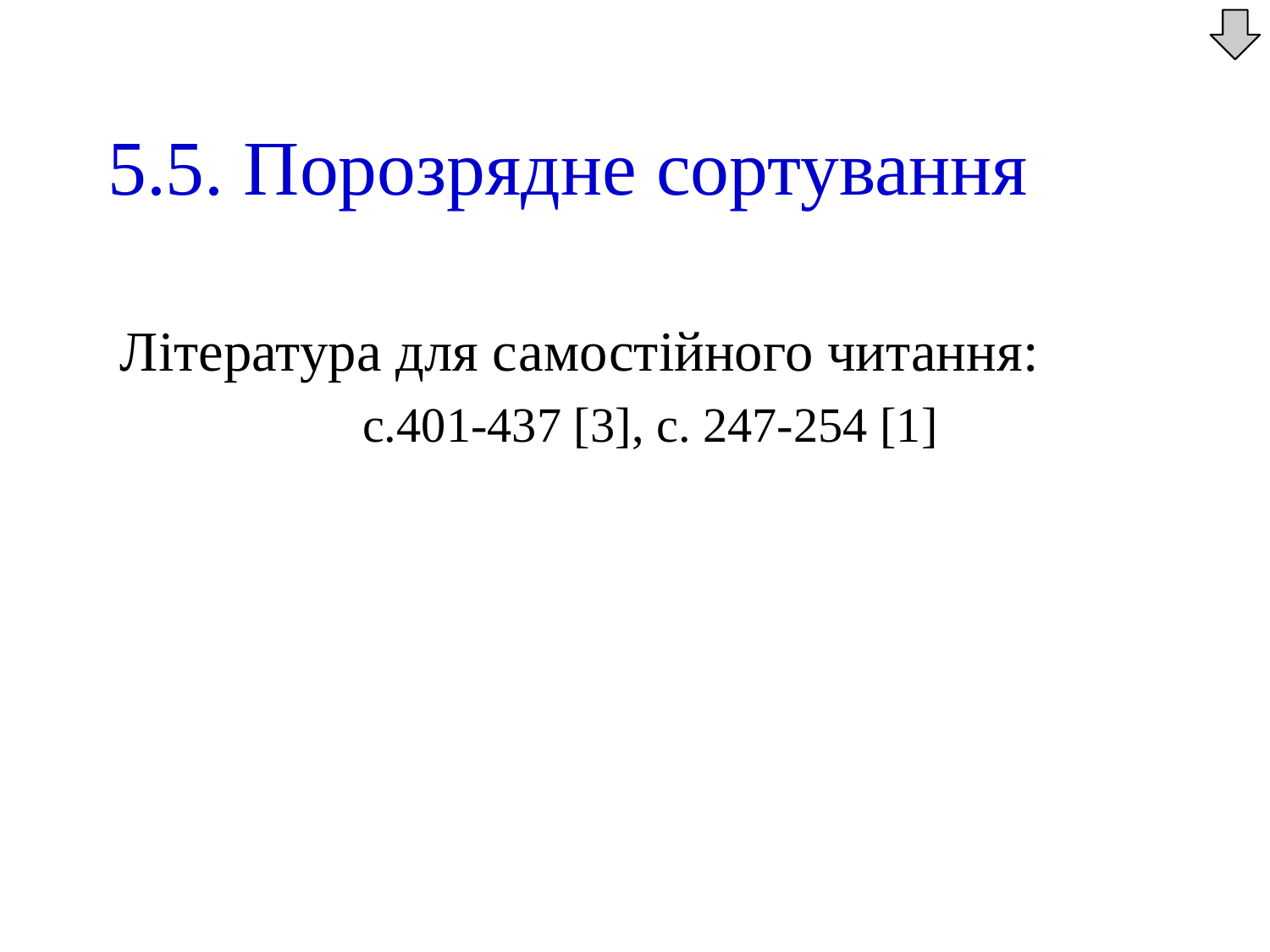

5.5. Порозрядне сортування
Література для самостійного читання:
		 с.401-437 [3], с. 247-254 [1]